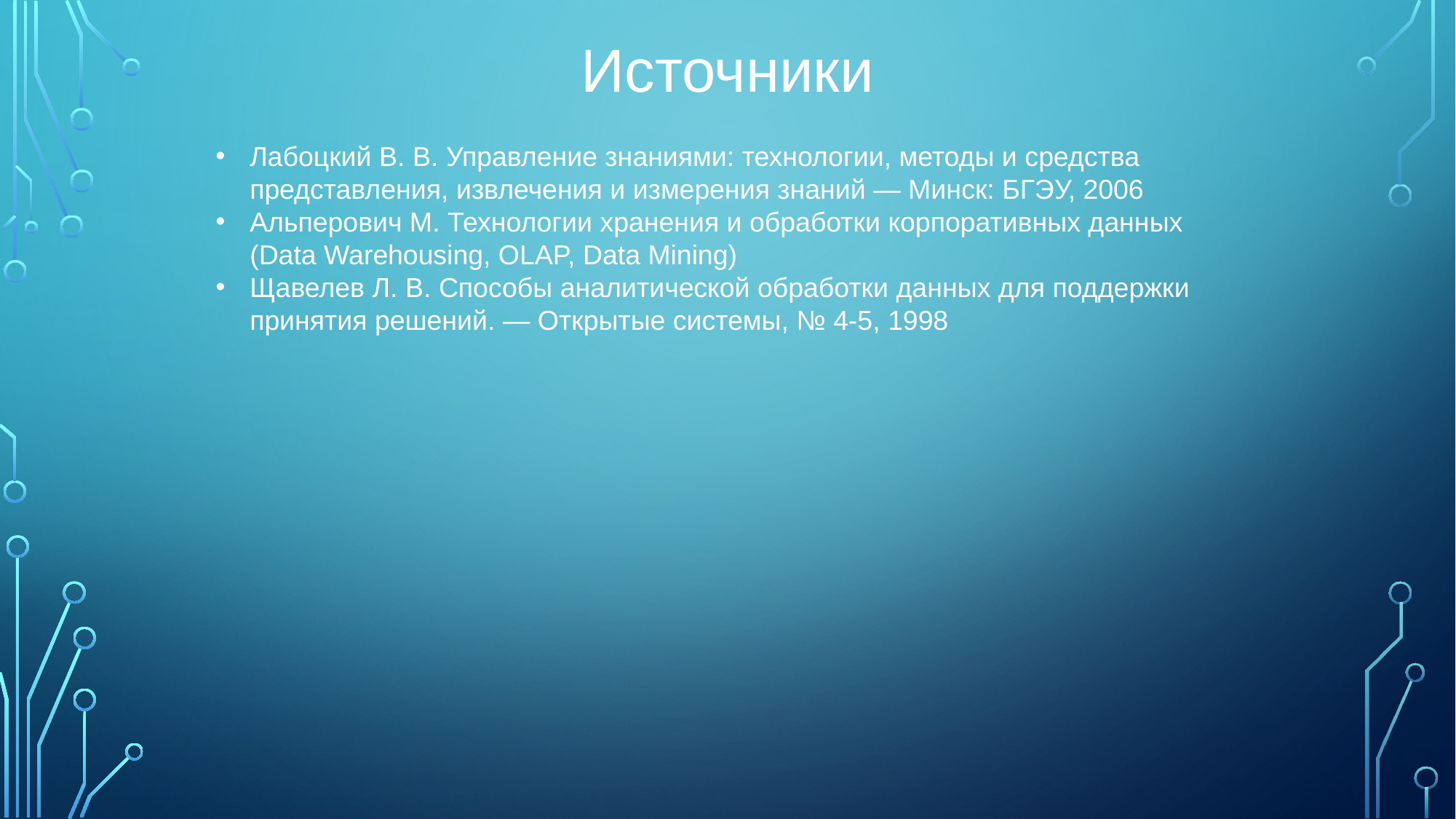

Источники
Лабоцкий В. В. Управление знаниями: технологии, методы и средства представления, извлечения и измерения знаний — Минск: БГЭУ, 2006
Альперович М. Технологии хранения и обработки корпоративных данных (Data Warehousing, OLAP, Data Mining)
Щавелев Л. В. Способы аналитической обработки данных для поддержки принятия решений. — Открытые системы, № 4-5, 1998